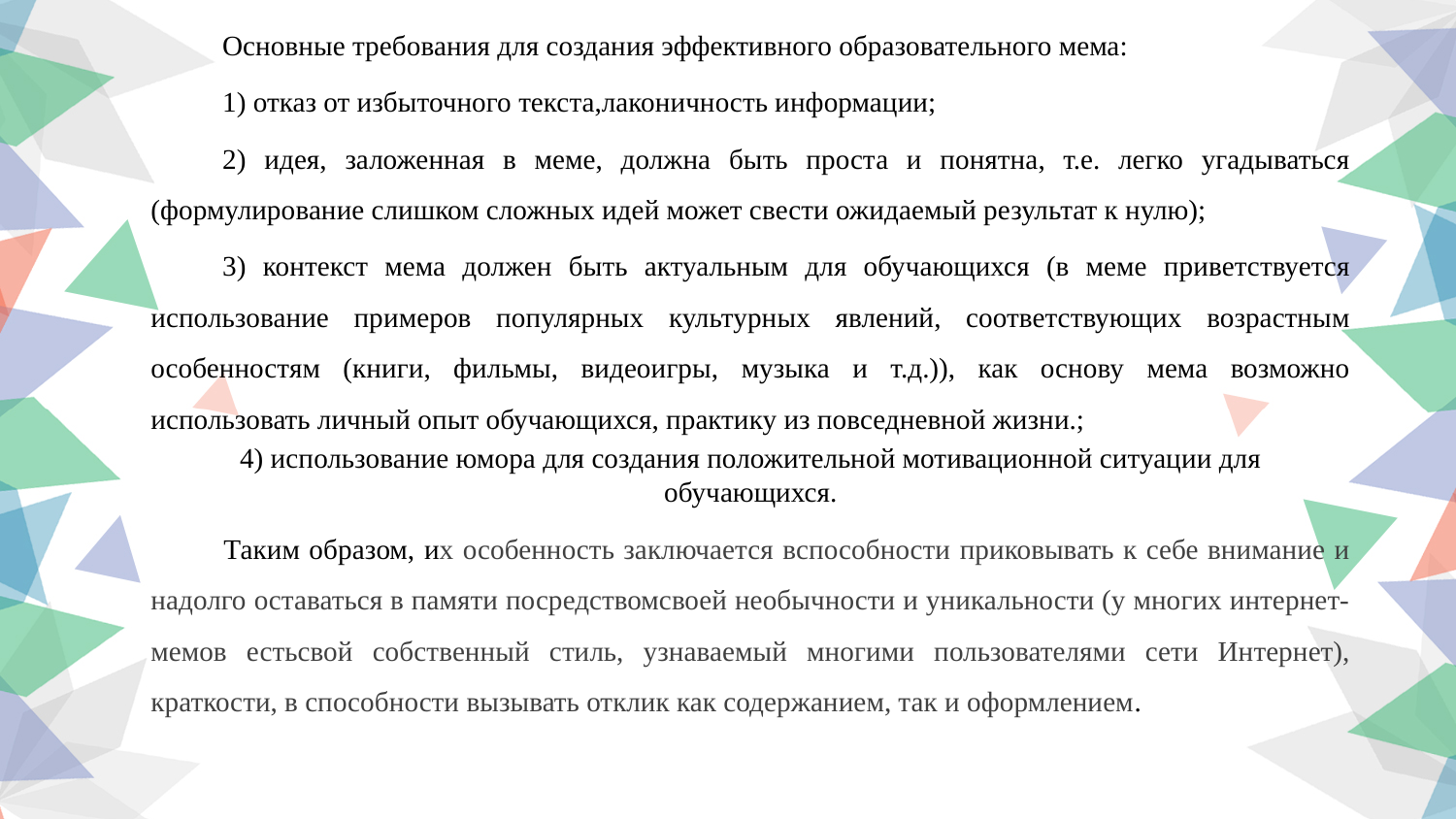

Основные требования для создания эффективного образовательного мема:
1) отказ от избыточного текста,лаконичность информации;
2) идея, заложенная в меме, должна быть проста и понятна, т.е. легко угадываться (формулирование слишком сложных идей может свести ожидаемый результат к нулю);
3) контекст мема должен быть актуальным для обучающихся (в меме приветствуется использование примеров популярных культурных явлений, соответствующих возрастным особенностям (книги, фильмы, видеоигры, музыка и т.д.)), как основу мема возможно использовать личный опыт обучающихся, практику из повседневной жизни.;
4) использование юмора для создания положительной мотивационной ситуации для обучающихся.
Таким образом, их особенность заключается вспособности приковывать к себе внимание и надолго оставаться в памяти посредствомсвоей необычности и уникальности (у многих интернет-мемов естьсвой собственный стиль, узнаваемый многими пользователями сети Интернет), краткости, в способности вызывать отклик как содержанием, так и оформлением.